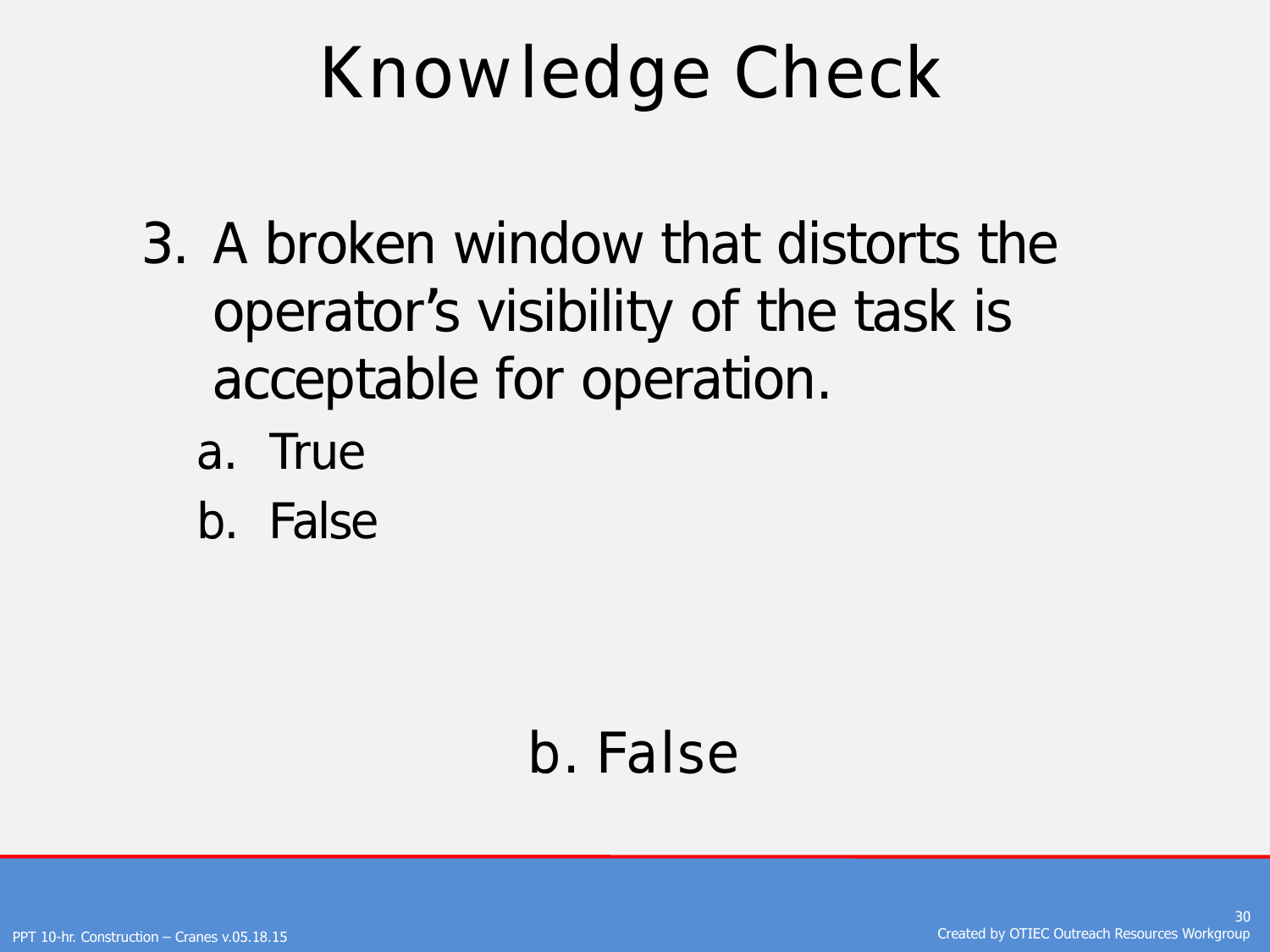

# Knowledge Check
A broken window that distorts the operator’s visibility of the task is acceptable for operation.
True
False
b. False